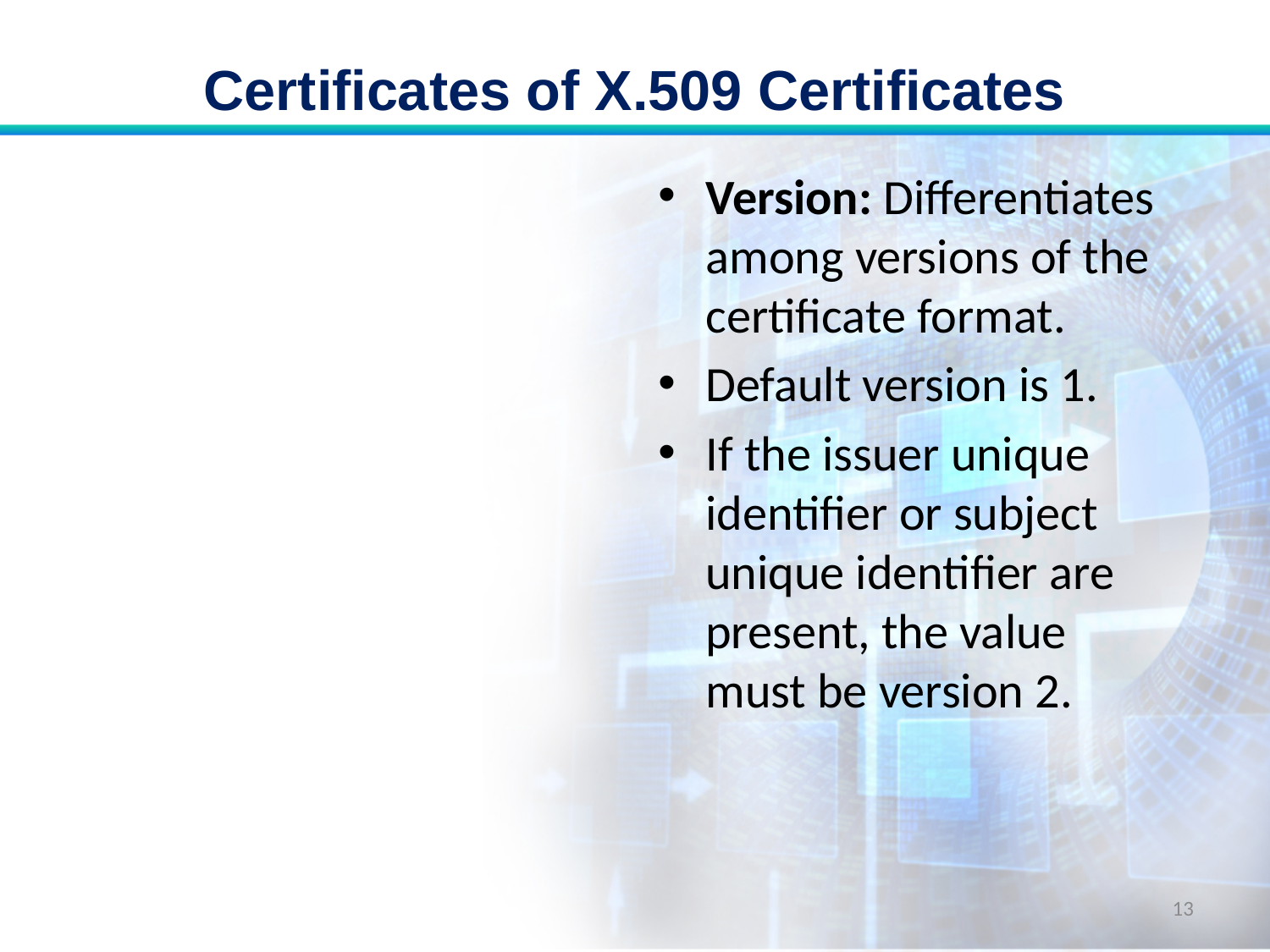

# Certificates of X.509 Certificates
Version: Differentiates among versions of the certificate format.
Default version is 1.
If the issuer unique identifier or subject unique identifier are present, the value must be version 2.
13